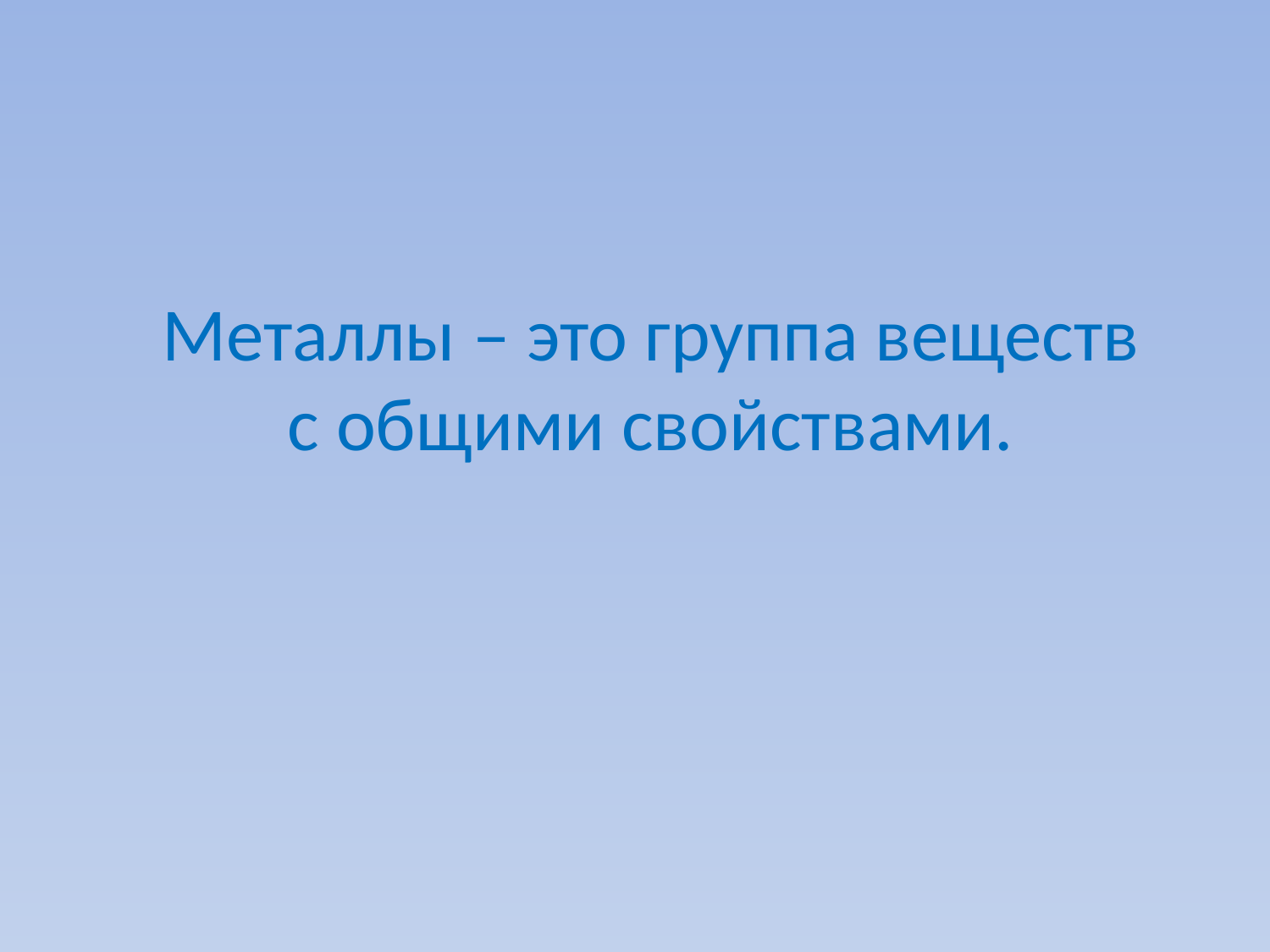

# Металлы – это группа веществ с общими свойствами.